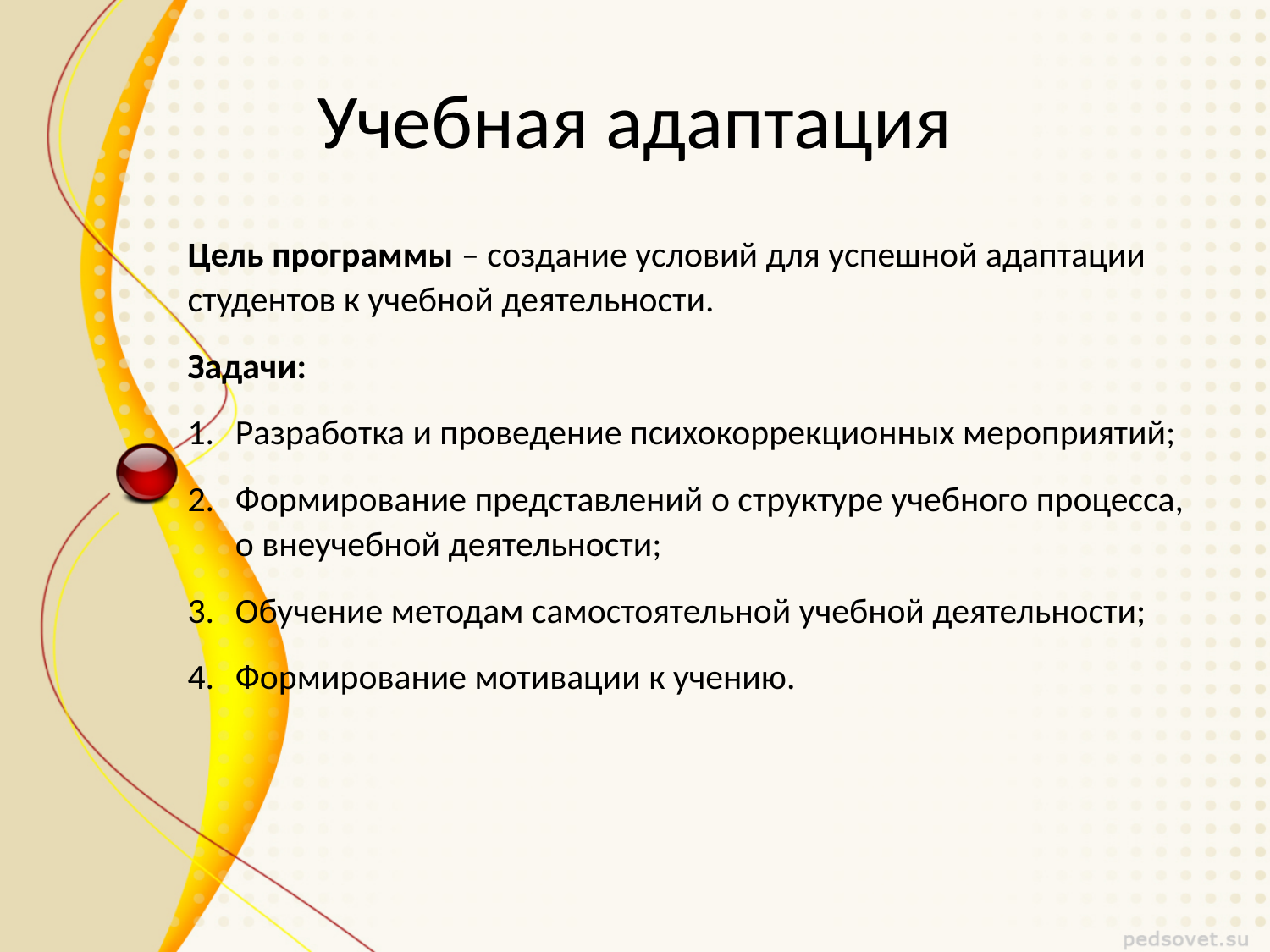

# Учебная адаптация
Цель программы – создание условий для успешной адаптации студентов к учебной деятельности.
Задачи:
Разработка и проведение психокоррекционных мероприятий;
Формирование представлений о структуре учебного процесса, о внеучебной деятельности;
Обучение методам самостоятельной учебной деятельности;
Формирование мотивации к учению.